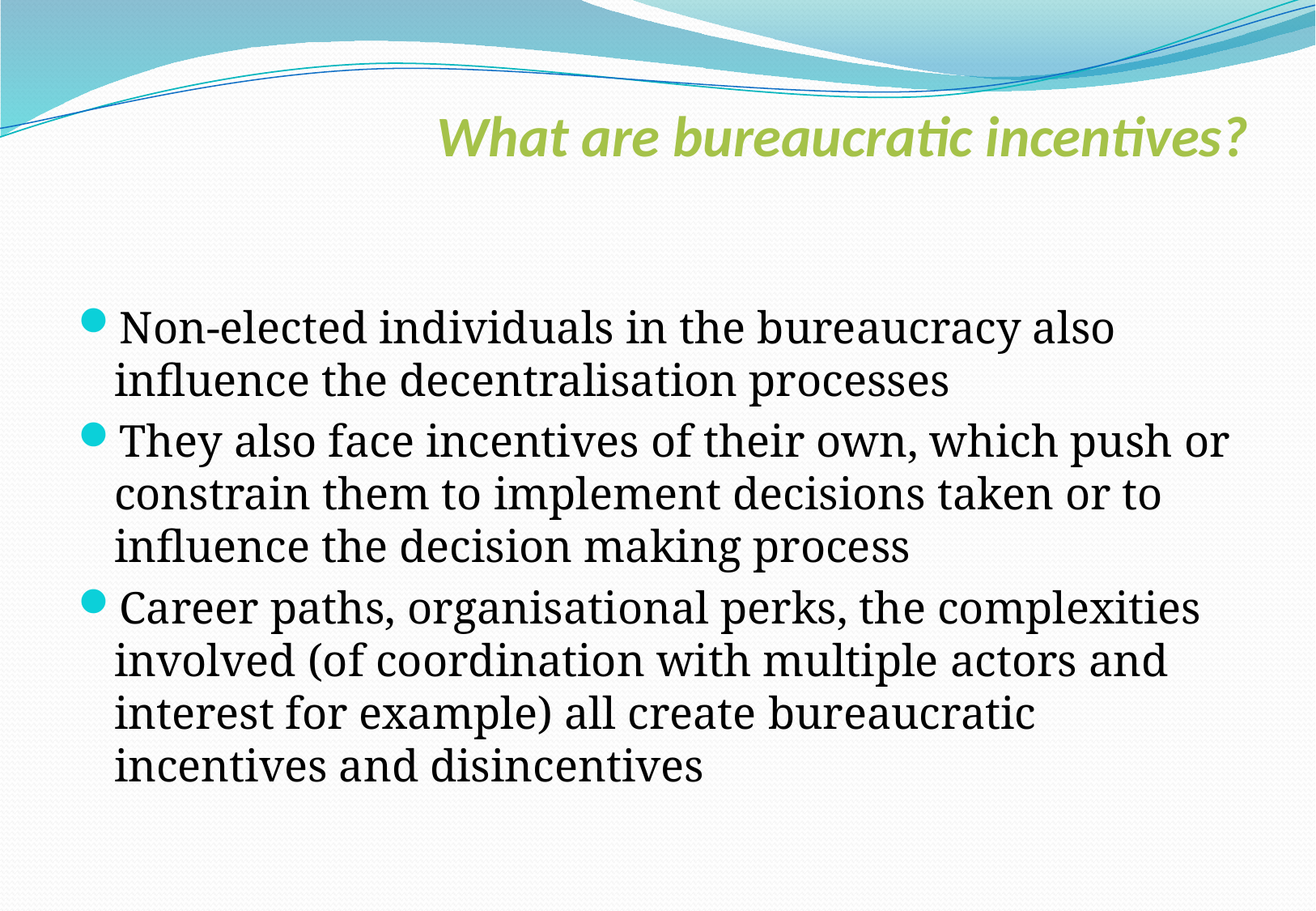

# What are bureaucratic incentives?
Non-elected individuals in the bureaucracy also influence the decentralisation processes
They also face incentives of their own, which push or constrain them to implement decisions taken or to influence the decision making process
Career paths, organisational perks, the complexities involved (of coordination with multiple actors and interest for example) all create bureaucratic incentives and disincentives